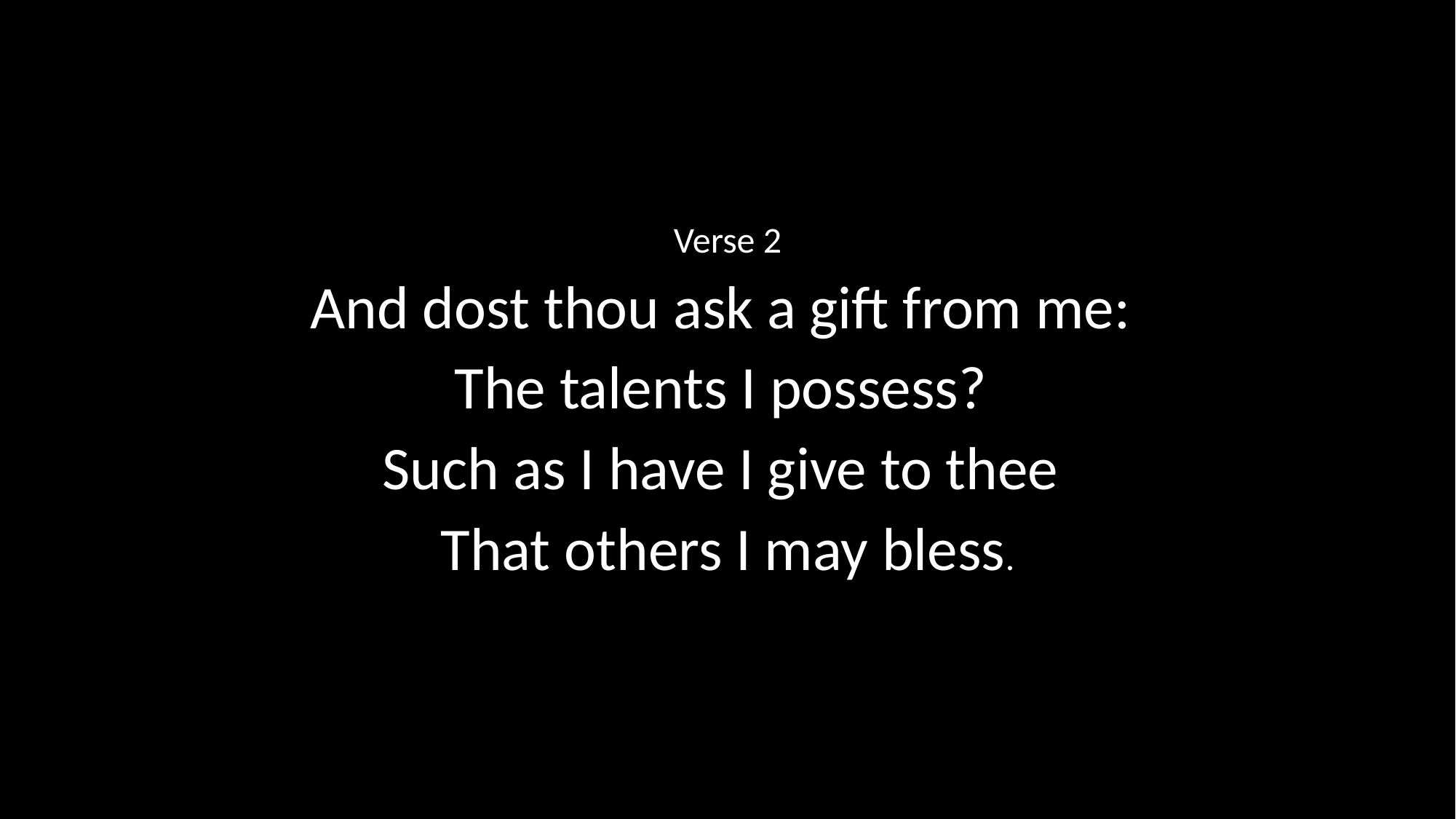

Verse 2
And dost thou ask a gift from me:
The talents I possess?
Such as I have I give to thee
That others I may bless.